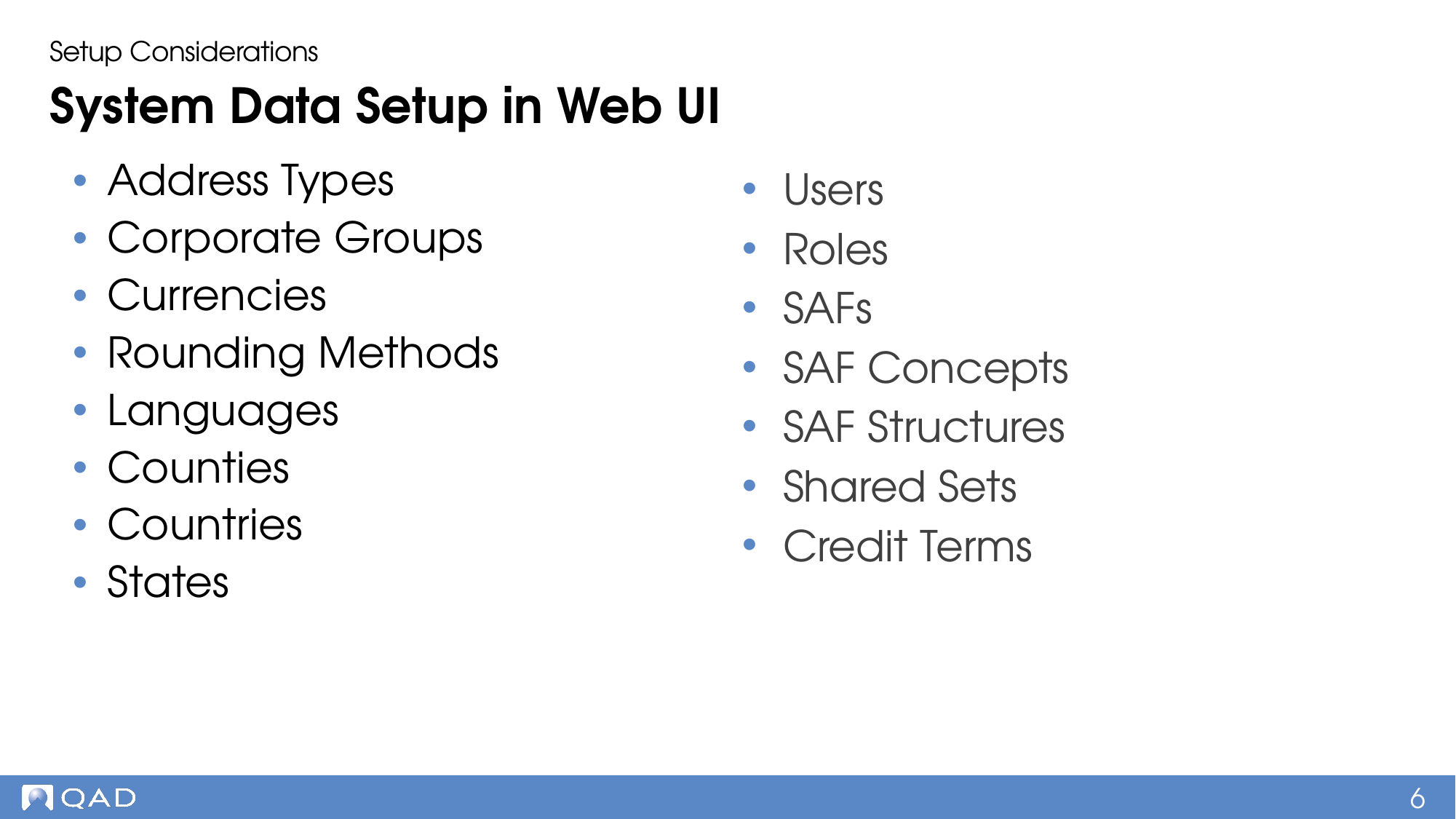

Setup Considerations
# System Data Setup in Web UI
Address Types
Corporate Groups
Currencies
Rounding Methods
Languages
Counties
Countries
States

Users
Roles
SAFs
SAF Concepts
SAF Structures
Shared Sets
Credit Terms

6